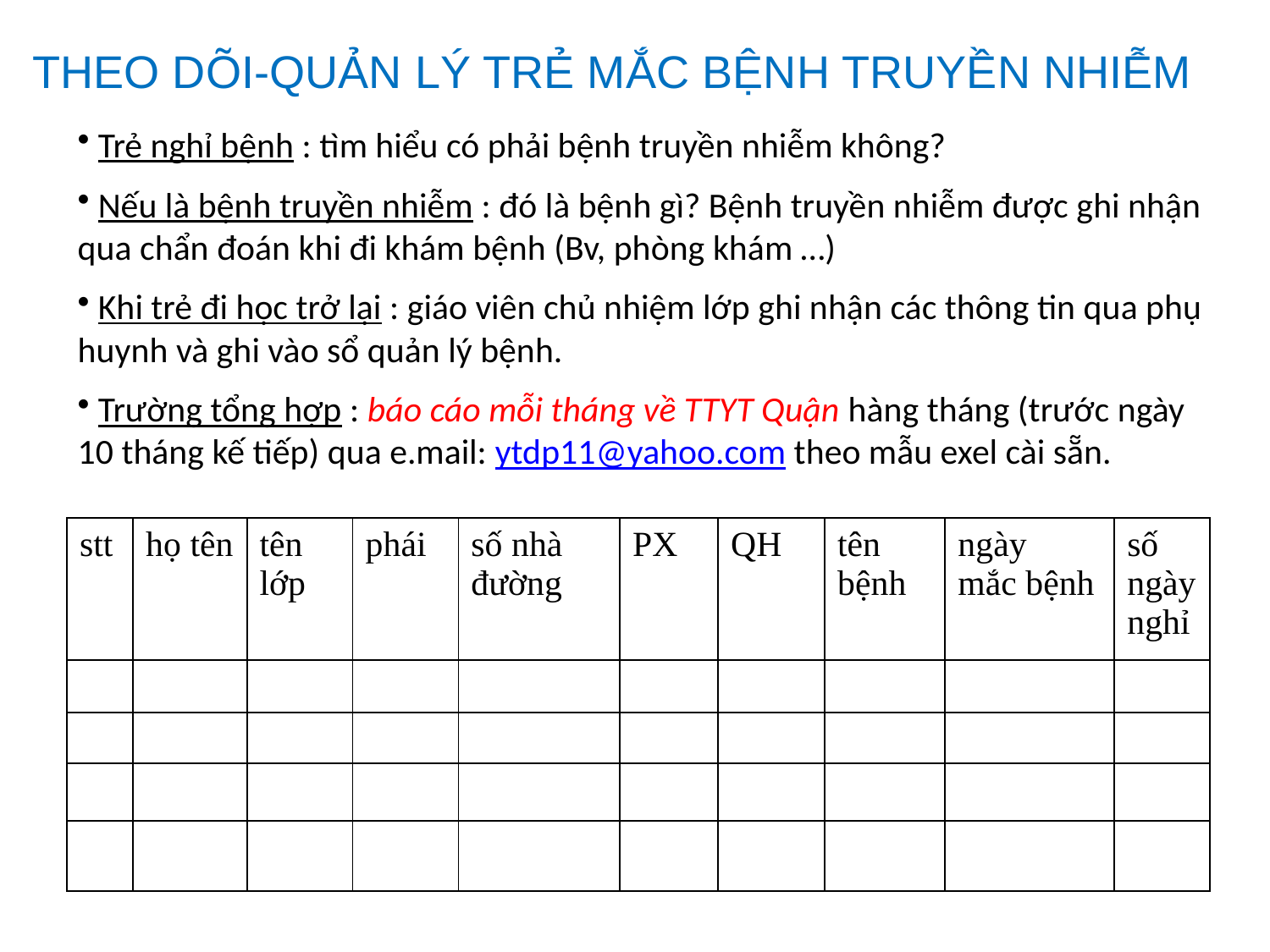

THEO DÕI-QUẢN LÝ TRẺ MẮC BỆNH TRUYỀN NHIỄM
 Trẻ nghỉ bệnh : tìm hiểu có phải bệnh truyền nhiễm không?
 Nếu là bệnh truyền nhiễm : đó là bệnh gì? Bệnh truyền nhiễm được ghi nhận qua chẩn đoán khi đi khám bệnh (Bv, phòng khám …)
 Khi trẻ đi học trở lại : giáo viên chủ nhiệm lớp ghi nhận các thông tin qua phụ huynh và ghi vào sổ quản lý bệnh.
 Trường tổng hợp : báo cáo mỗi tháng về TTYT Quận hàng tháng (trước ngày 10 tháng kế tiếp) qua e.mail: ytdp11@yahoo.com theo mẫu exel cài sẵn.
| stt | họ tên | tên lớp | phái | số nhà đường | PX | QH | tên bệnh | ngày mắc bệnh | số ngày nghỉ |
| --- | --- | --- | --- | --- | --- | --- | --- | --- | --- |
|  |  |  |  |  |  |  |  |  |  |
|  |  |  |  |  |  |  |  |  |  |
|  |  |  |  |  |  |  |  |  |  |
|  |  |  |  |  |  |  |  |  |  |